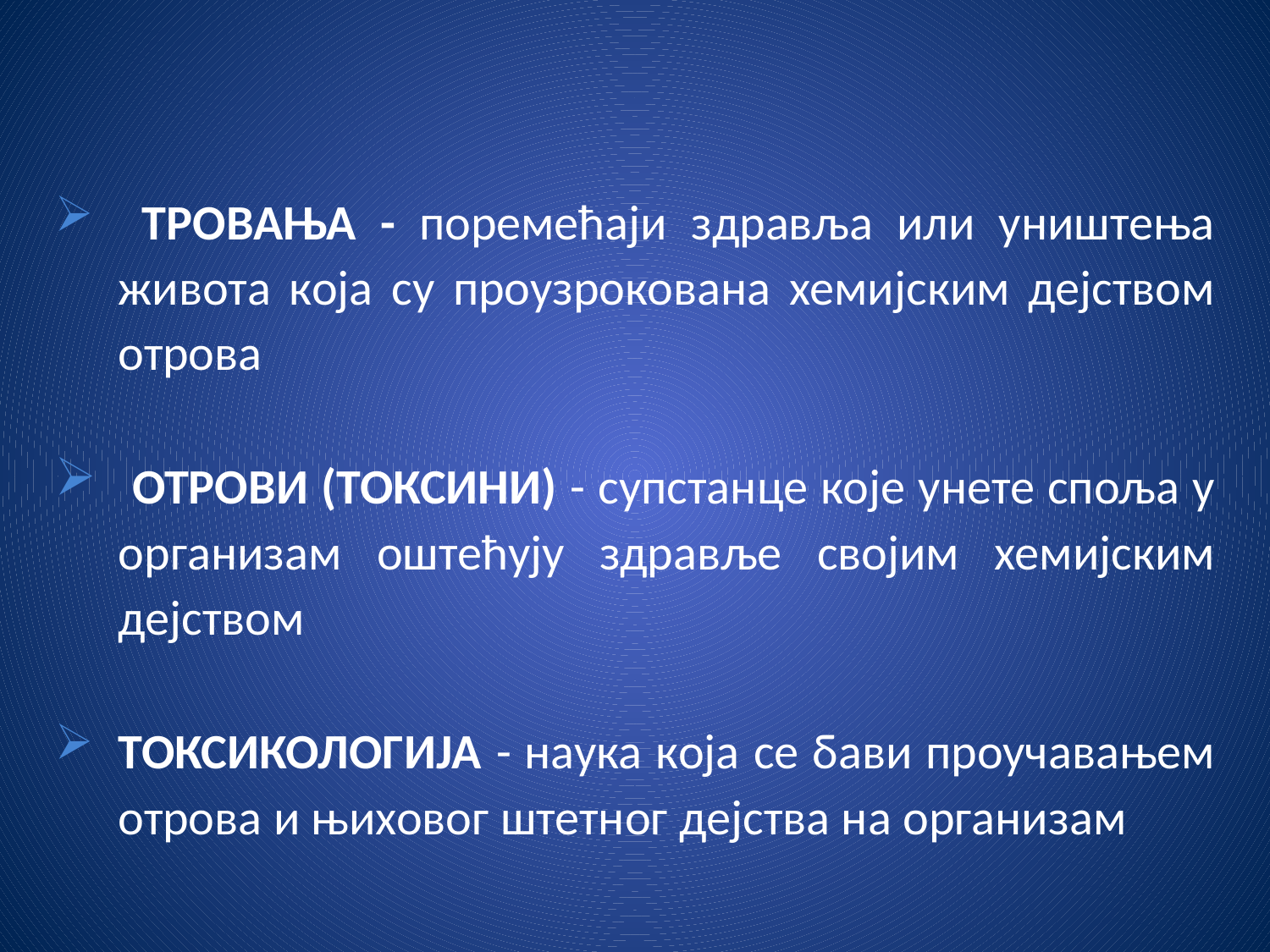

ТРОВАЊА - поремећаји здравља или уништења живота која су проузрокована хемијским дејством отрова

 ОТРОВИ (ТОКСИНИ) - супстанце које унете споља у организам оштећују здравље својим хемијским дејством

ТОКСИКОЛОГИЈА - наука која се бави проучавањем отрова и њиховог штетног дејства на организам